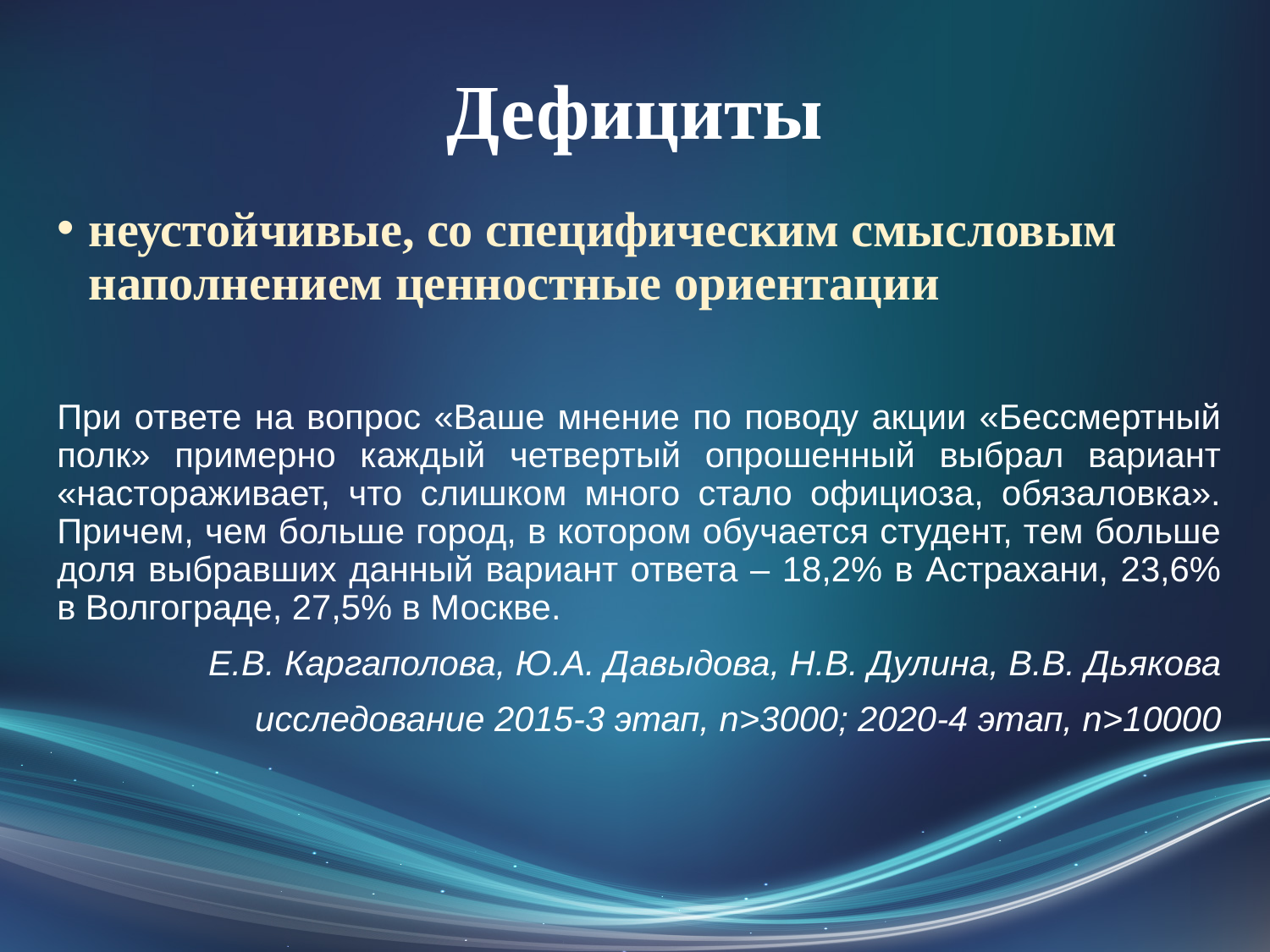

# Дефициты
неустойчивые, со специфическим смысловым наполнением ценностные ориентации

При ответе на вопрос «Ваше мнение по поводу акции «Бессмертный полк» примерно каждый четвертый опрошенный выбрал вариант «настораживает, что слишком много стало официоза, обязаловка». Причем, чем больше город, в котором обучается студент, тем больше доля выбравших данный вариант ответа – 18,2% в Астрахани, 23,6% в Волгограде, 27,5% в Москве.
Е.В. Каргаполова, Ю.А. Давыдова, Н.В. Дулина, В.В. Дьякова
исследование 2015-3 этап, n>3000; 2020-4 этап, n>10000